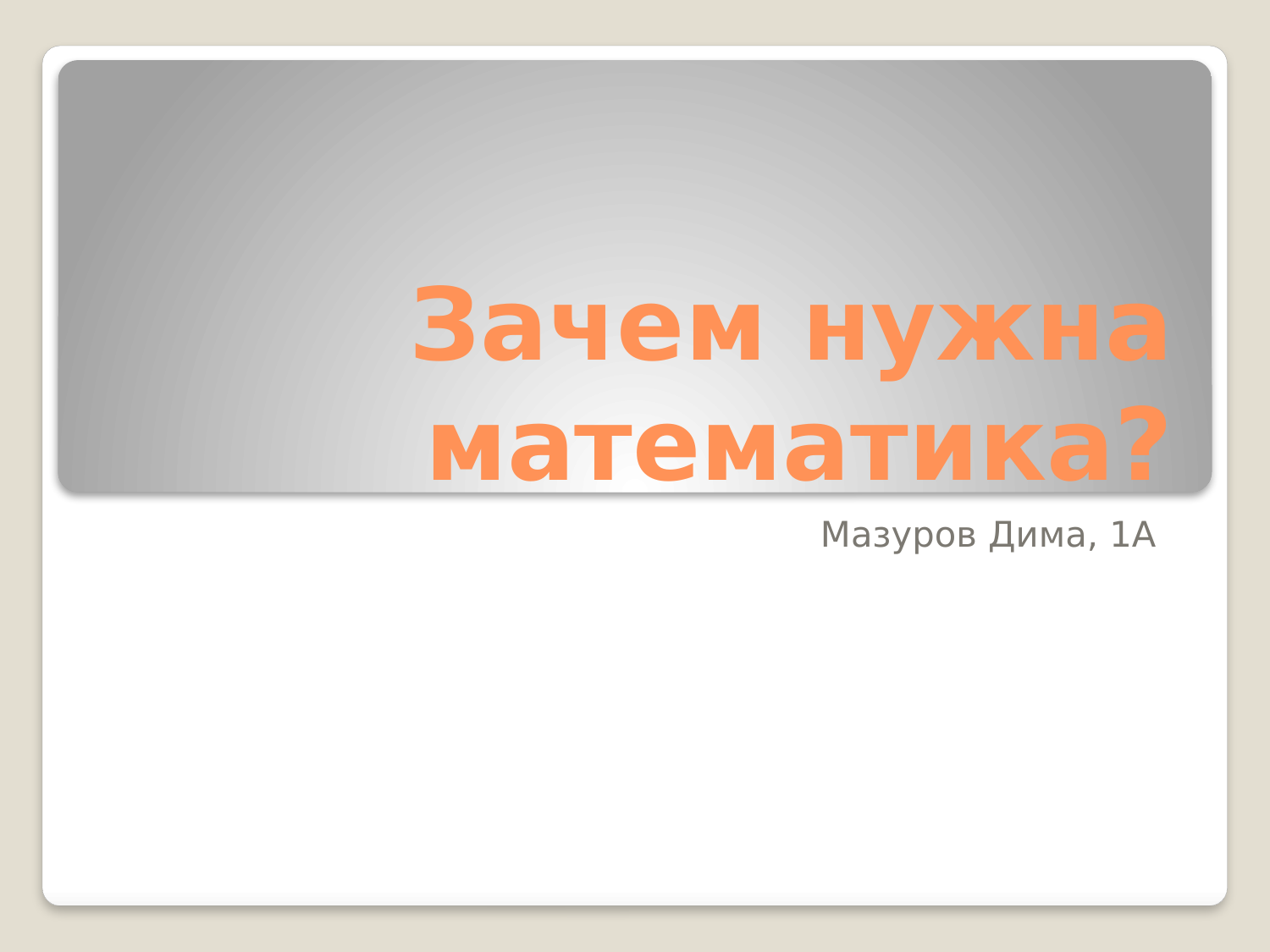

# Зачем нужна математика?
Мазуров Дима, 1А